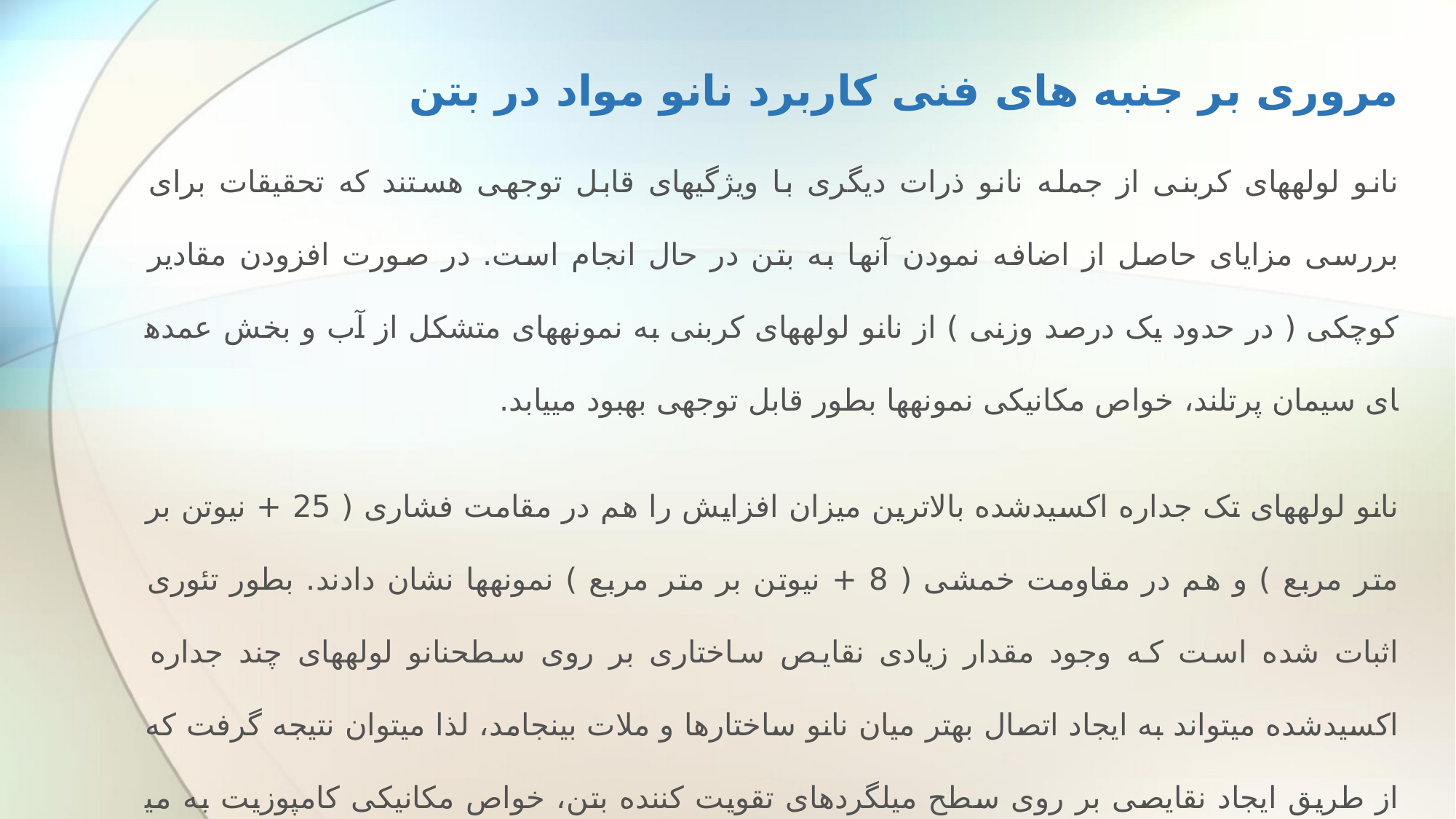

# مروری بر جنبه های فنی کاربرد نانو مواد در بتن
نانو لوله­­های کربنی از جمله نانو ذرات دیگری با ویژگی­های قابل توجهی هستند که تحقیقات برای بررسی مزایای حاصل از اضافه نمودن آنها به بتن در حال انجام است. در صورت افزودن مقادیر کوچکی ( در حدود یک درصد وزنی ) از نانو لوله­های کربنی به نمونه­های متشکل از آب و بخش عمده­ای سیمان پرتلند، خواص مکانیکی نمونه­ها بطور قابل توجهی بهبود می­یابد.
نانو لوله­های تک جداره اکسیدشده بالاترین میزان افزایش را هم در مقامت فشاری ( 25 + نیوتن بر متر مربع ) و هم در مقاومت خمشی ( 8 + نیوتن بر متر مربع ) نمونه­ها نشان دادند. بطور تئوری اثبات شده است که وجود مقدار زیادی نقایص ساختاری بر روی سطحنانو لوله­های چند جداره اکسیدشده می­تواند به ایجاد اتصال بهتر میان نانو ساختارها و ملات بینجامد، لذا می­توان نتیجه گرفت که از طریق ایجاد نقایصی بر روی سطح میلگردهای تقویت کننده بتن، خواص مکانیکی کامپوزیت به می­یابد.